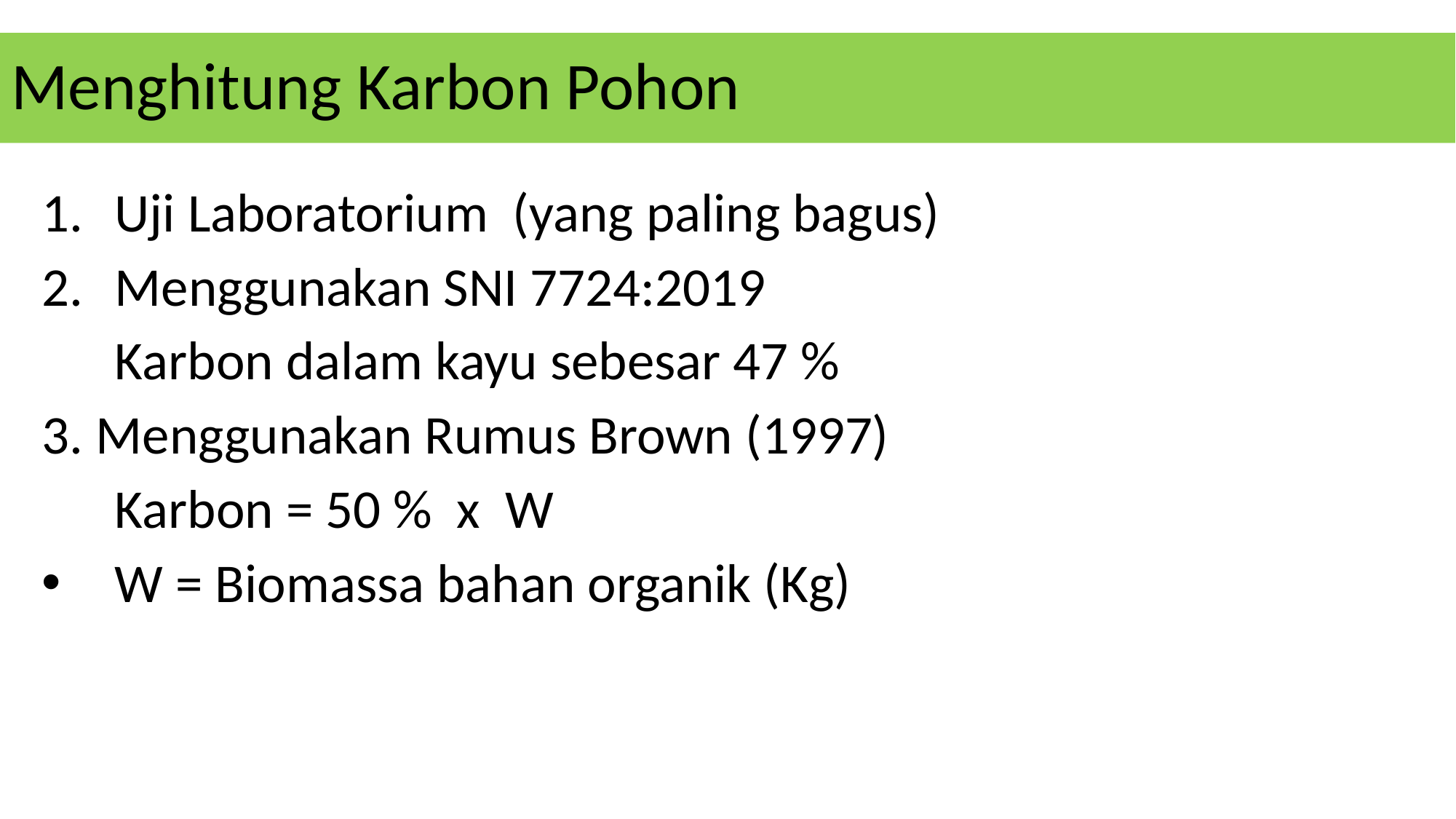

# Menghitung Karbon Pohon
Uji Laboratorium  (yang paling bagus)
Menggunakan SNI 7724:2019
	Karbon dalam kayu sebesar 47 %
3. Menggunakan Rumus Brown (1997)
	Karbon = 50 %  x  W
W = Biomassa bahan organik (Kg)